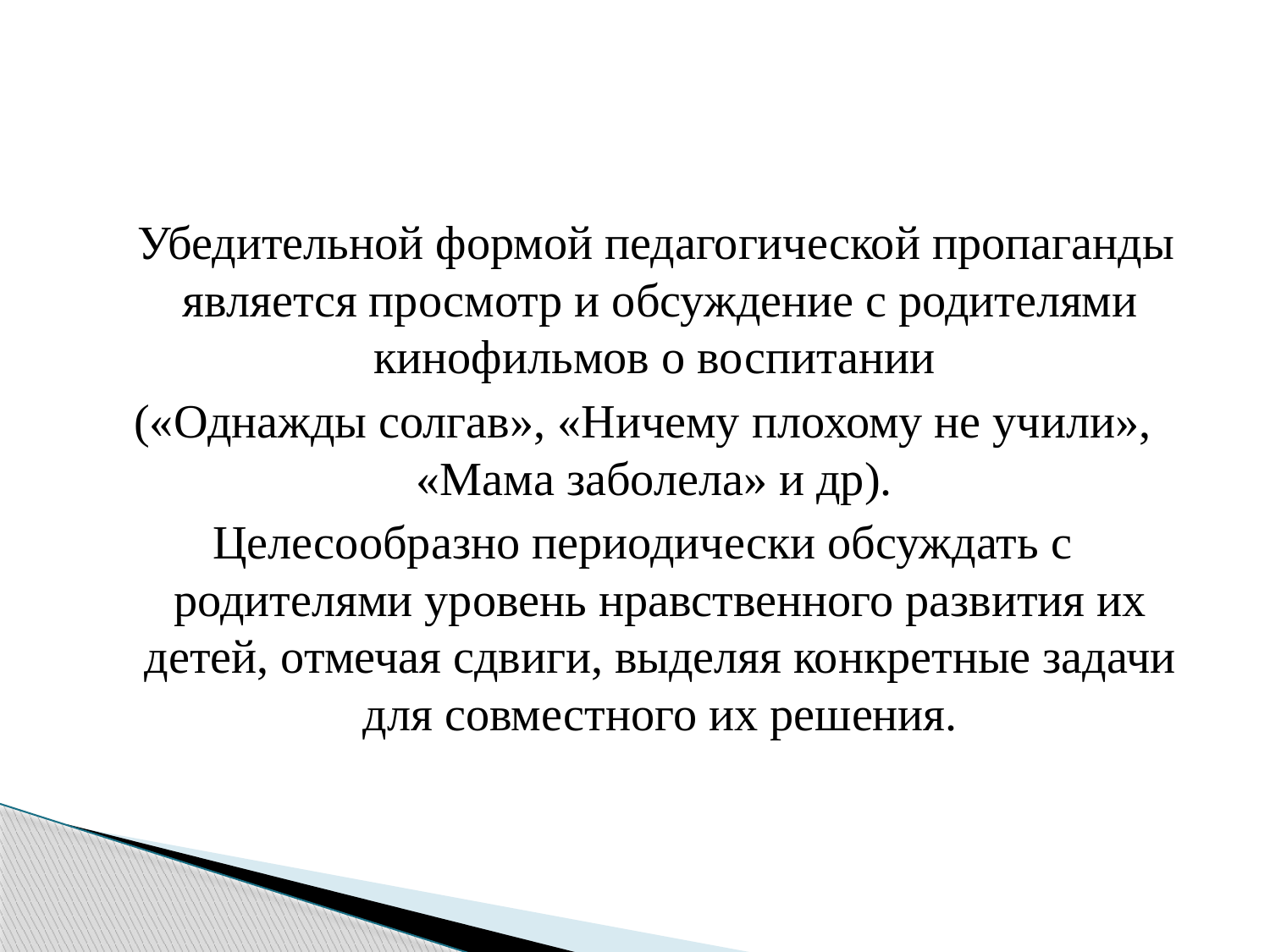

#
  Убедительной формой педагогической пропаганды является просмотр и обсуждение с родителями кинофильмов о воспитании
(«Однажды солгав», «Ничему плохому не учили», «Мама заболела» и др).
Целесообразно периодически обсуждать с родителями уровень нравственного развития их детей, отмечая сдвиги, выделяя конкретные задачи для совместного их решения.